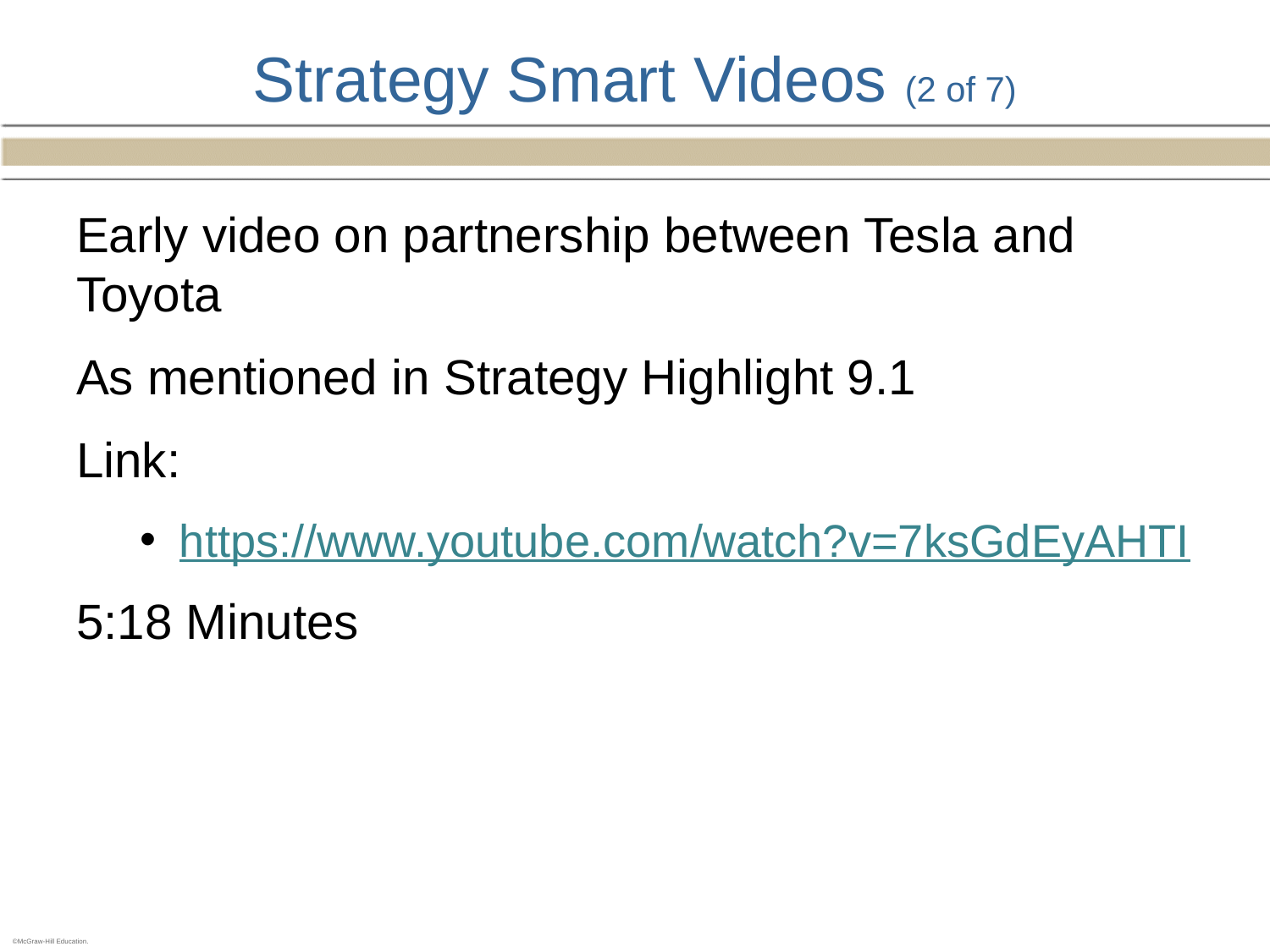

# Strategy Smart Videos (2 of 7)
Early video on partnership between Tesla and Toyota
As mentioned in Strategy Highlight 9.1
Link:
https://www.youtube.com/watch?v=7ksGdEyAHTI
5:18 Minutes